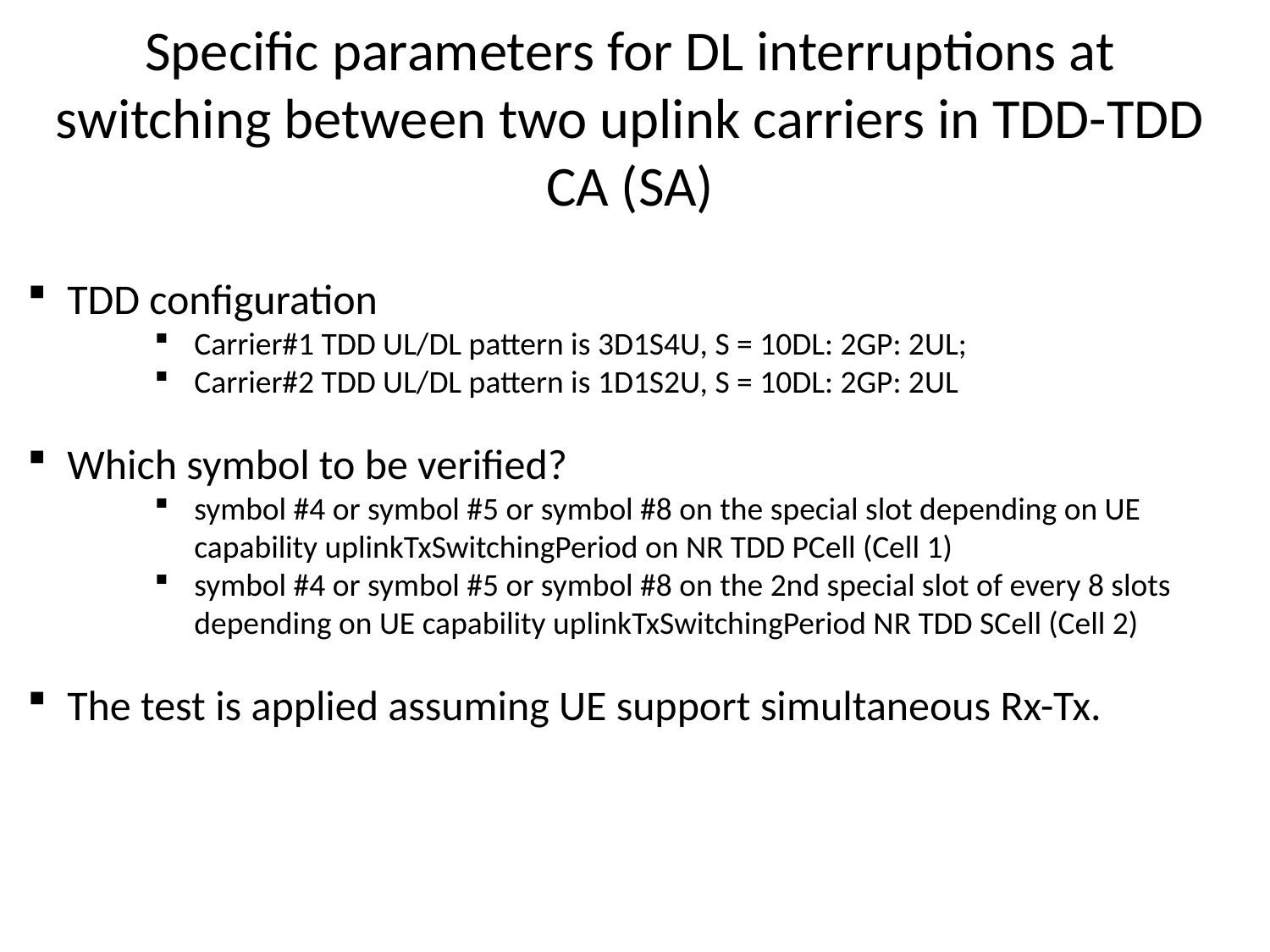

# Specific parameters for DL interruptions at switching between two uplink carriers in TDD-TDD CA (SA)
TDD configuration
Carrier#1 TDD UL/DL pattern is 3D1S4U, S = 10DL: 2GP: 2UL;
Carrier#2 TDD UL/DL pattern is 1D1S2U, S = 10DL: 2GP: 2UL

Which symbol to be verified?
symbol #4 or symbol #5 or symbol #8 on the special slot depending on UE capability uplinkTxSwitchingPeriod on NR TDD PCell (Cell 1)
symbol #4 or symbol #5 or symbol #8 on the 2nd special slot of every 8 slots depending on UE capability uplinkTxSwitchingPeriod NR TDD SCell (Cell 2)

The test is applied assuming UE support simultaneous Rx-Tx.